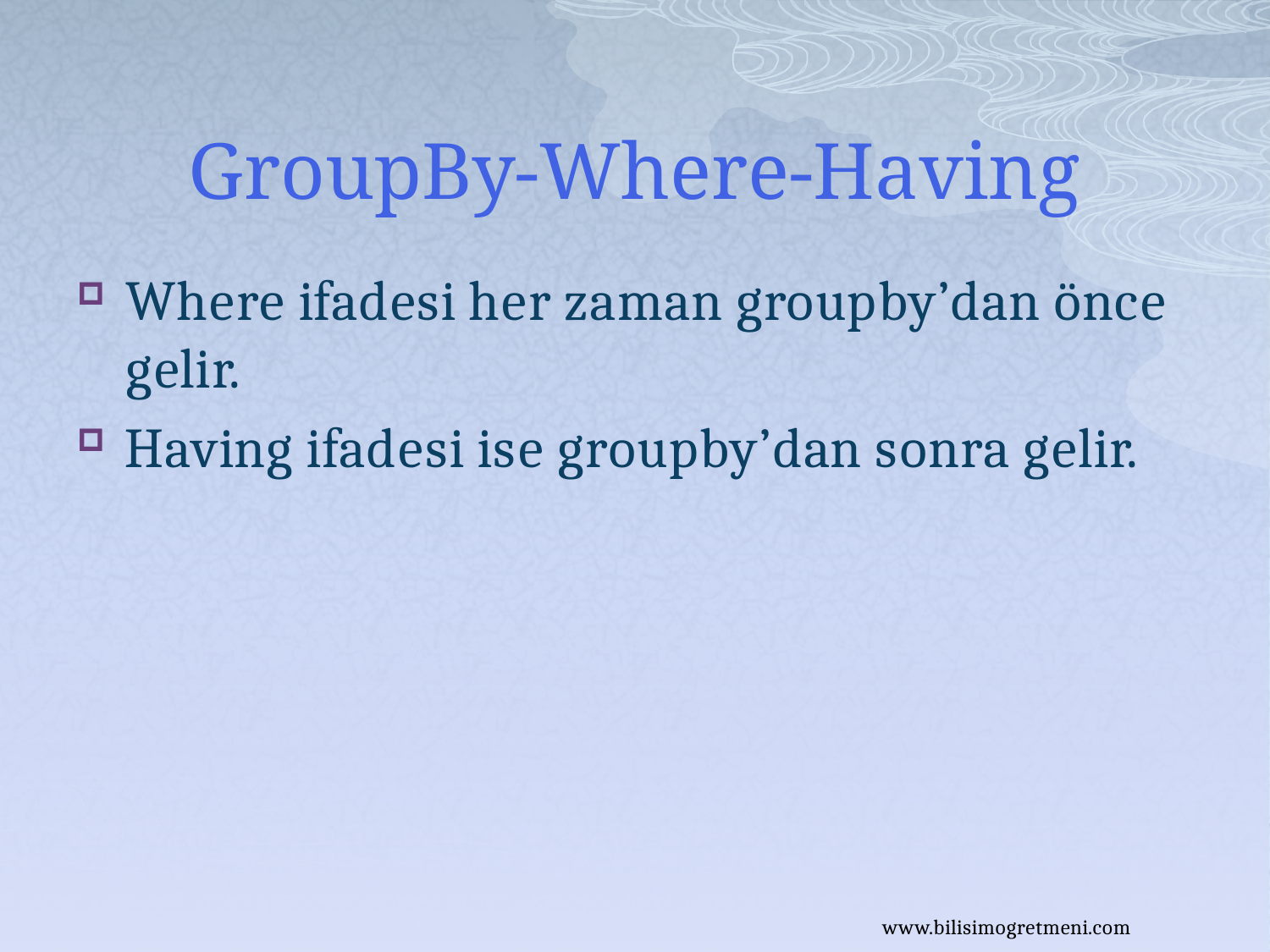

# GroupBy-Where-Having
Where ifadesi her zaman groupby’dan önce gelir.
Having ifadesi ise groupby’dan sonra gelir.
www.bilisimogretmeni.com